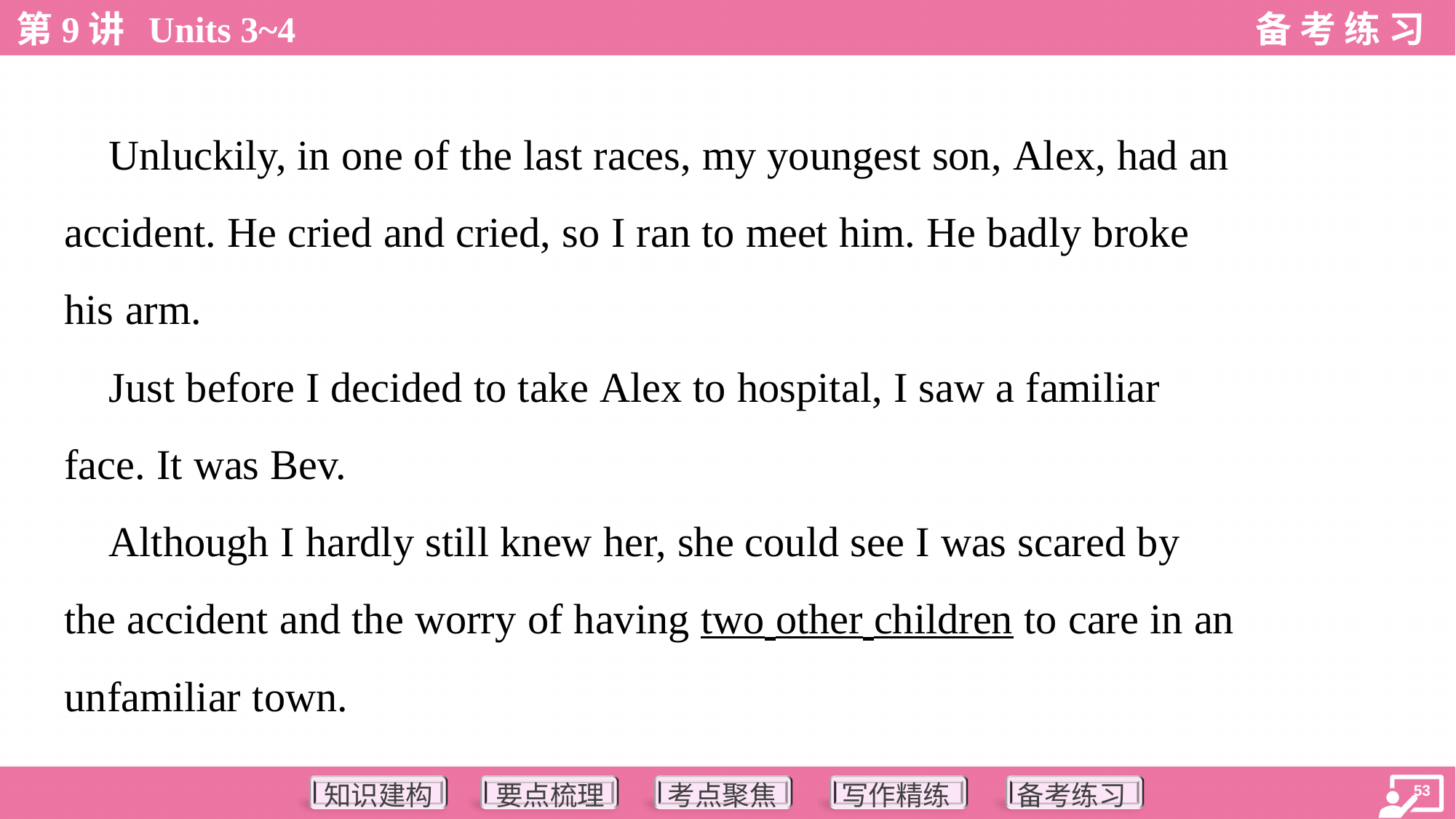

Unluckily, in one of the last races, my youngest son, Alex, had an
accident. He cried and cried, so I ran to meet him. He badly broke
his arm.
    Just before I decided to take Alex to hospital, I saw a familiar
face. It was Bev.
    Although I hardly still knew her, she could see I was scared by
the accident and the worry of having two other children to care in an
unfamiliar town.